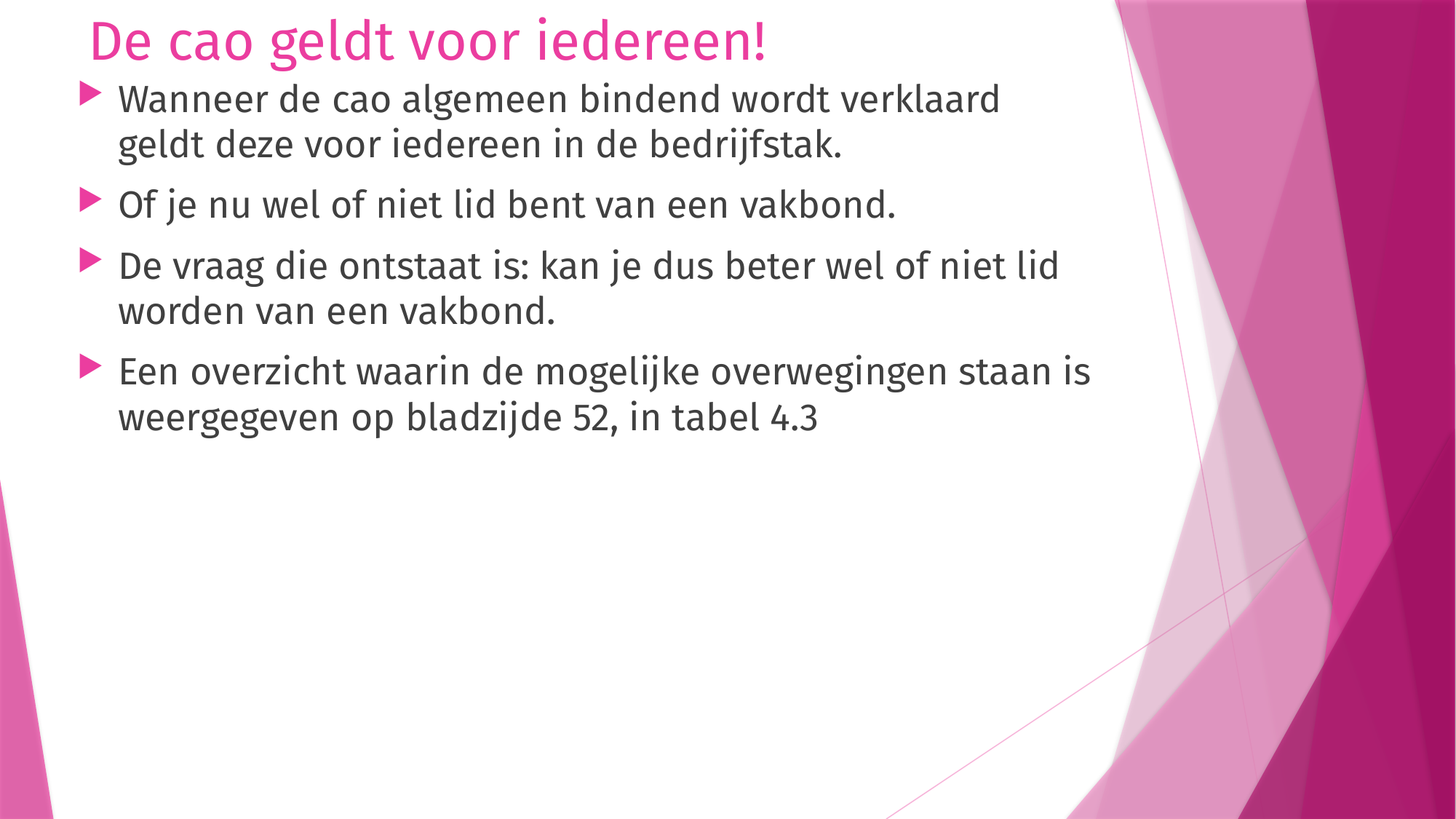

# De cao geldt voor iedereen!
Wanneer de cao algemeen bindend wordt verklaard geldt deze voor iedereen in de bedrijfstak.
Of je nu wel of niet lid bent van een vakbond.
De vraag die ontstaat is: kan je dus beter wel of niet lid worden van een vakbond.
Een overzicht waarin de mogelijke overwegingen staan is weergegeven op bladzijde 52, in tabel 4.3